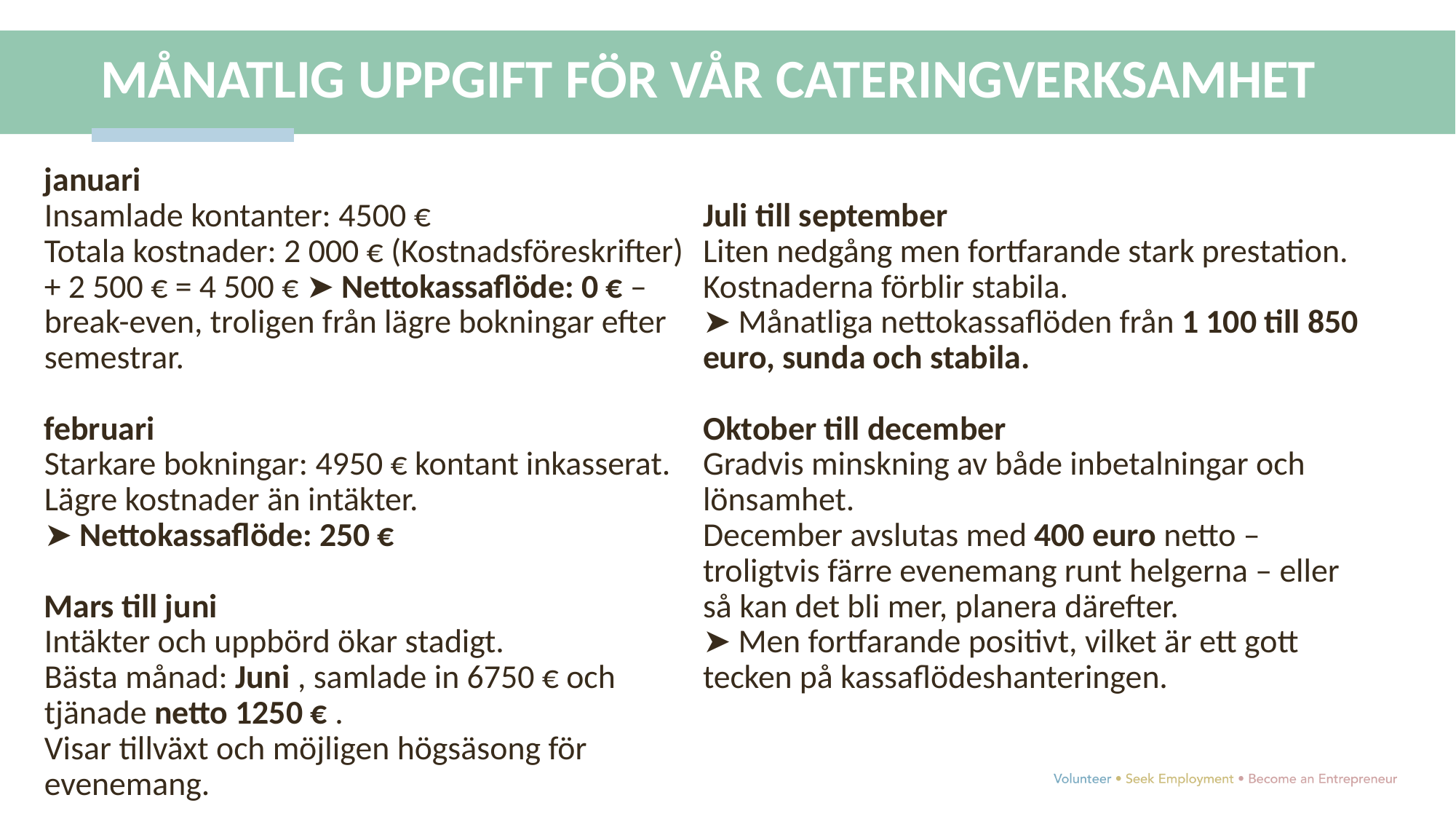

MÅNATLIG UPPGIFT FÖR VÅR CATERINGVERKSAMHET
januari
Insamlade kontanter: 4500 €
Totala kostnader: 2 000 € (Kostnadsföreskrifter) + 2 500 € = 4 500 € ➤ Nettokassaflöde: 0 € – break-even, troligen från lägre bokningar efter semestrar.

februari
Starkare bokningar: 4950 € kontant inkasserat.
Lägre kostnader än intäkter.
➤ Nettokassaflöde: 250 €

Mars till juni
Intäkter och uppbörd ökar stadigt.
Bästa månad: Juni , samlade in 6750 € och tjänade netto 1250 € .
Visar tillväxt och möjligen högsäsong för evenemang.

Juli till september
Liten nedgång men fortfarande stark prestation.
Kostnaderna förblir stabila.
➤ Månatliga nettokassaflöden från 1 100 till 850 euro, sunda och stabila.

Oktober till december
Gradvis minskning av både inbetalningar och lönsamhet.
December avslutas med 400 euro netto – troligtvis färre evenemang runt helgerna – eller så kan det bli mer, planera därefter.
➤ Men fortfarande positivt, vilket är ett gott tecken på kassaflödeshanteringen.